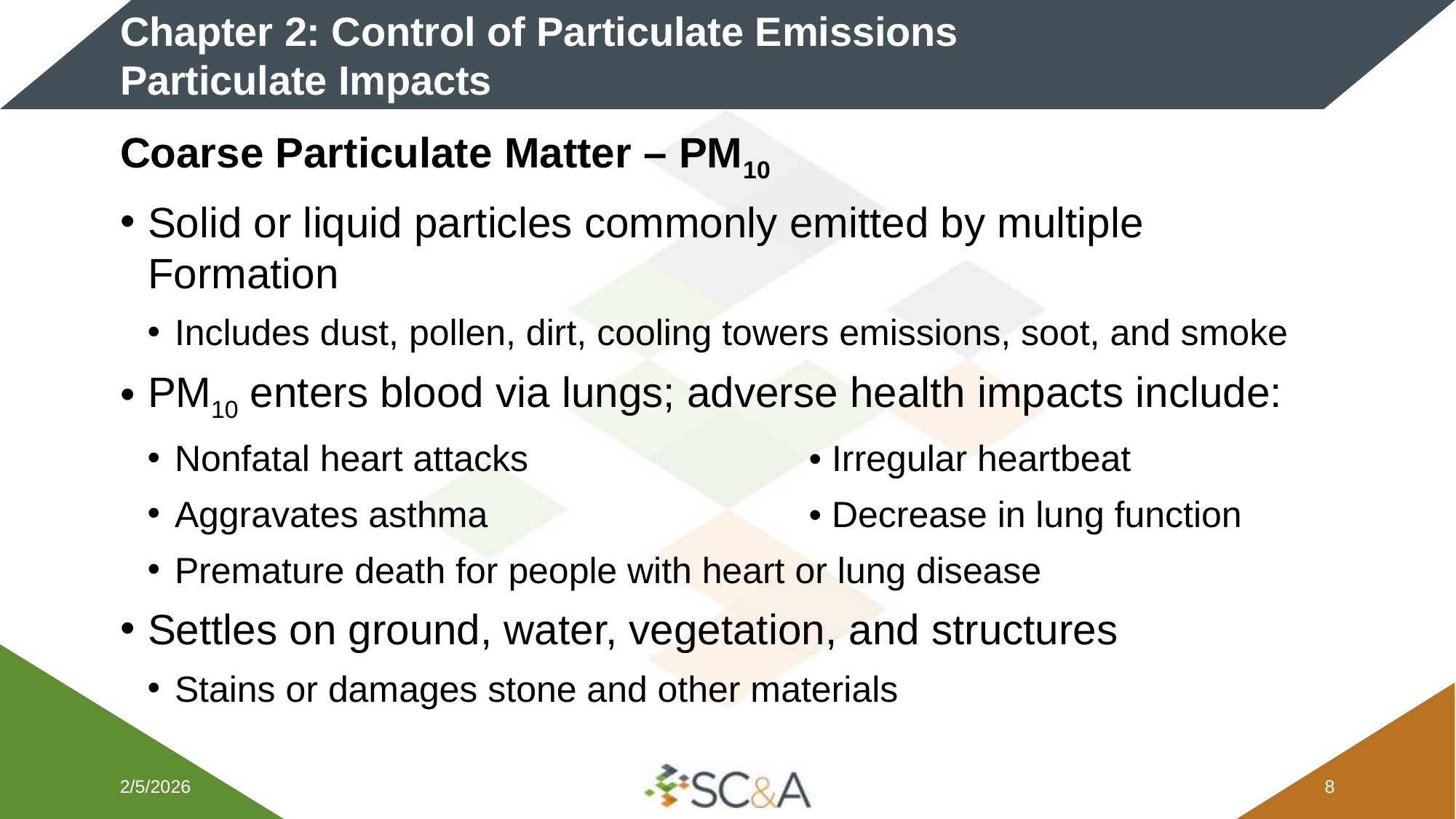

# Chapter 2: Control of Particulate Emissions Particulate Impacts
Coarse Particulate Matter – PM10
Solid or liquid particles commonly emitted by multiple Formation
Includes dust, pollen, dirt, cooling towers emissions, soot, and smoke
PM10 enters blood via lungs; adverse health impacts include:
Nonfatal heart attacks	• Irregular heartbeat
Aggravates asthma	• Decrease in lung function
Premature death for people with heart or lung disease
Settles on ground, water, vegetation, and structures
Stains or damages stone and other materials
2/5/2026
8